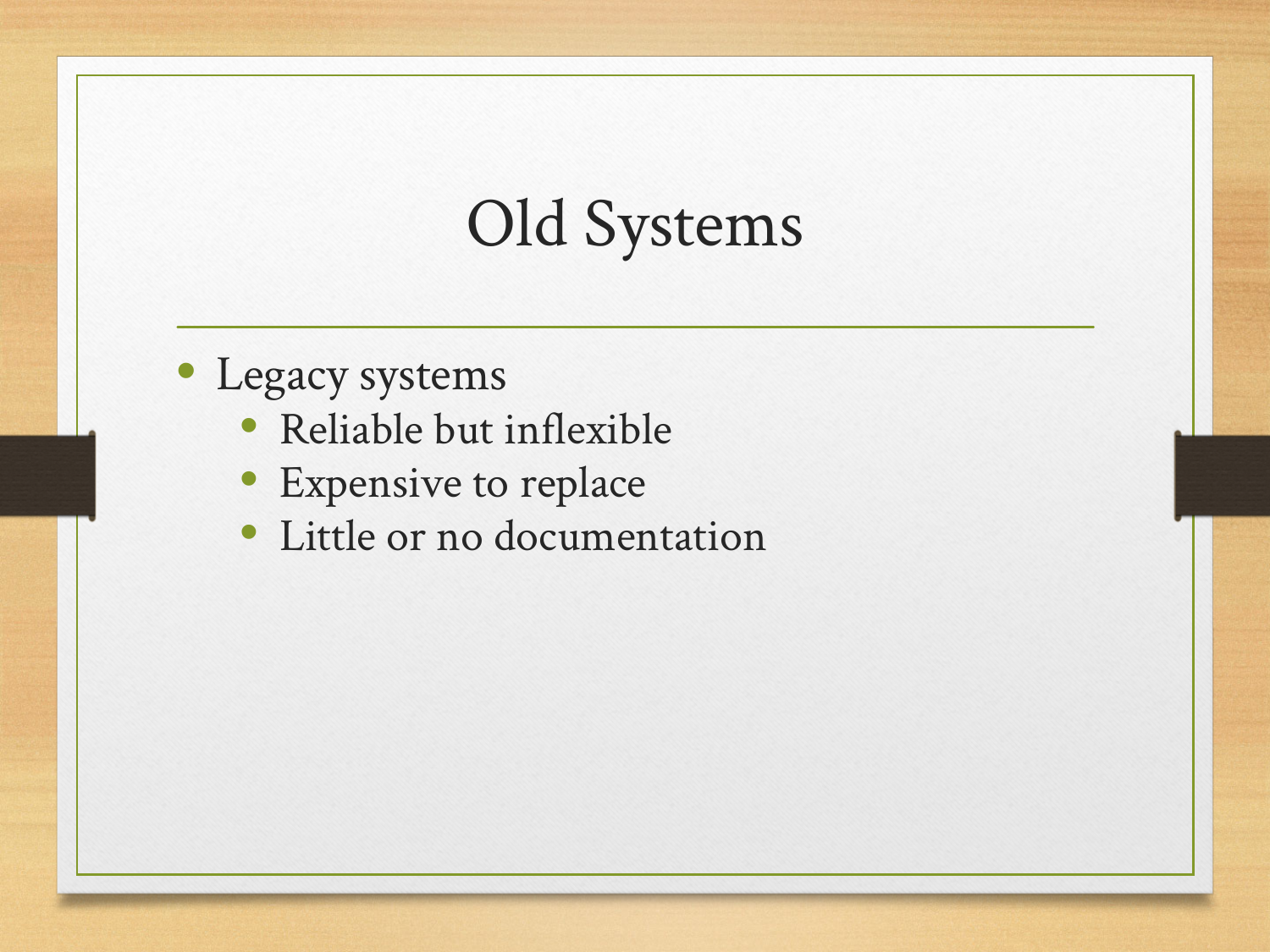

# Old Systems
Legacy systems
Reliable but inflexible
Expensive to replace
Little or no documentation